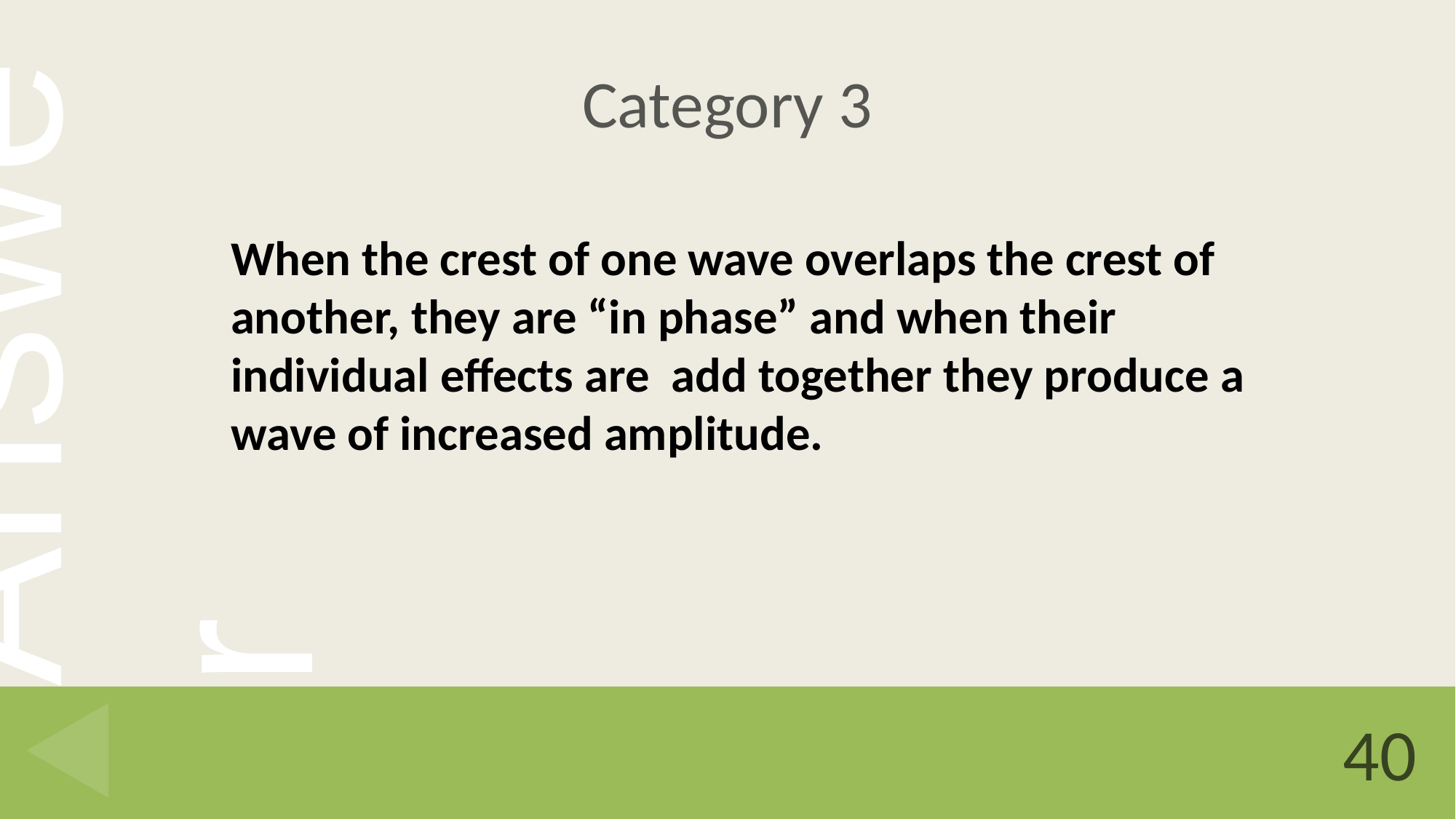

# Category 3
When the crest of one wave overlaps the crest of another, they are “in phase” and when their individual effects are  add together they produce a wave of increased amplitude.
40